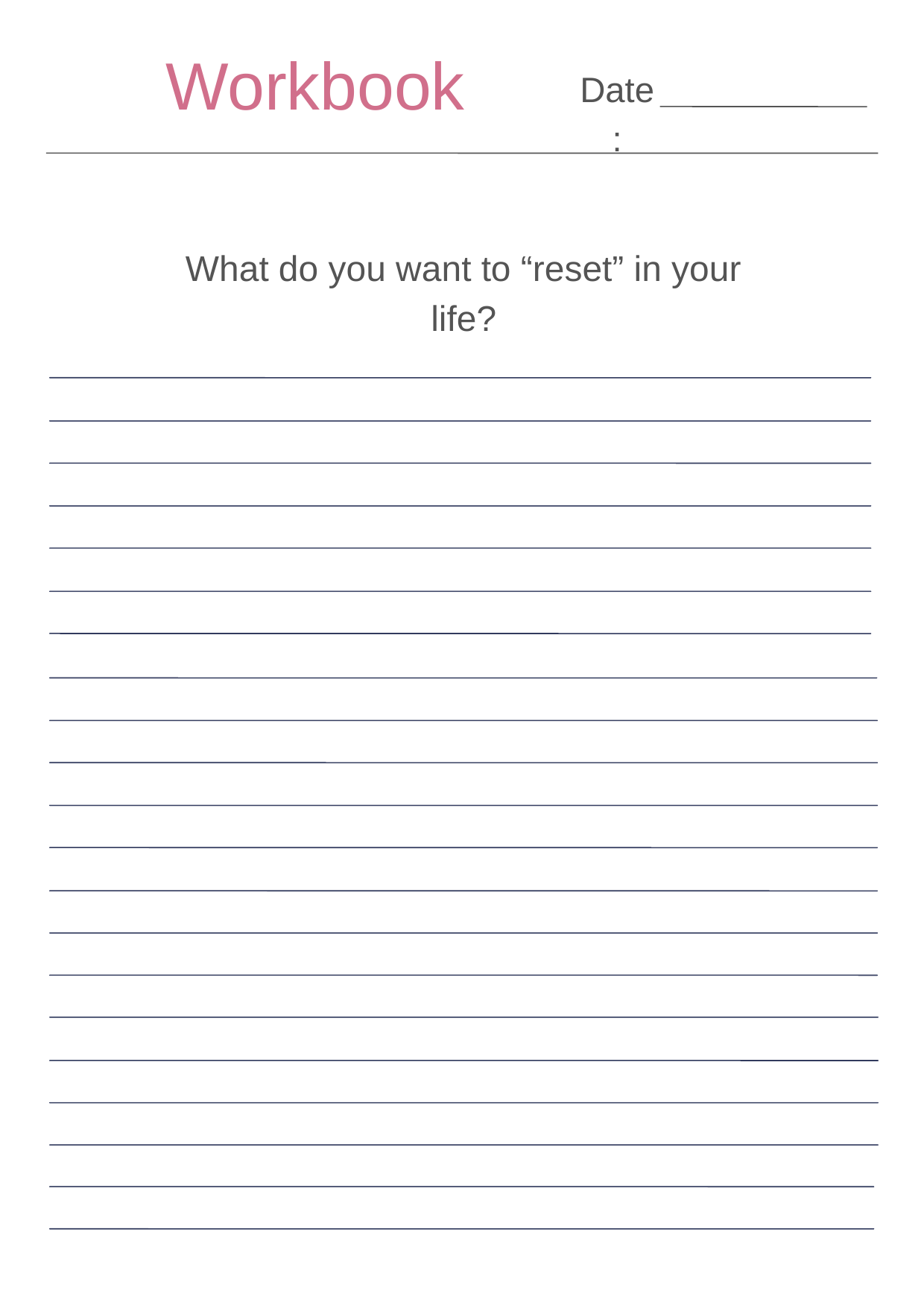

Workbook
Date:

What do you want to “reset” in your life?